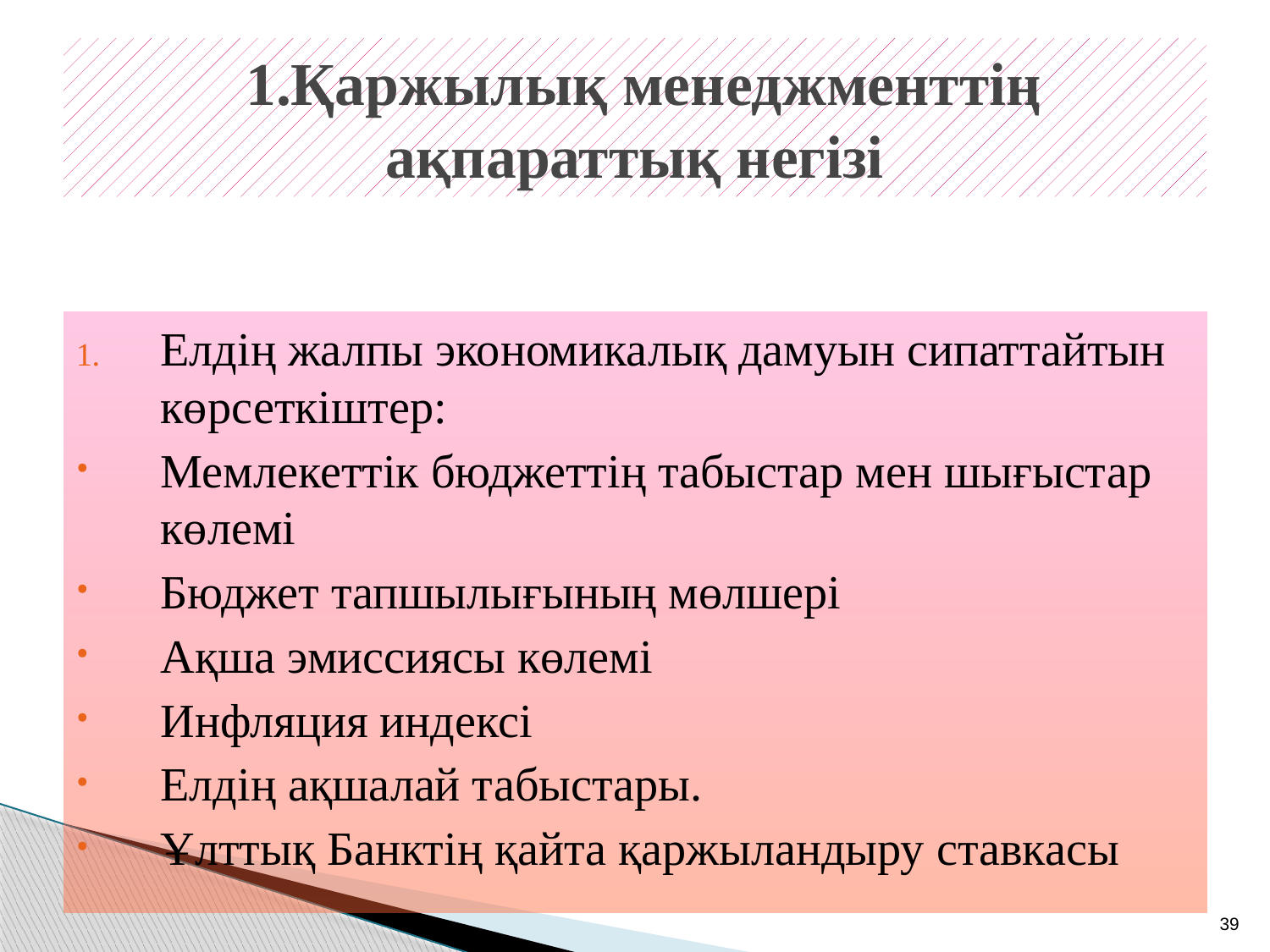

# 1.Қаржылық менеджменттің ақпараттық негізі
Елдің жалпы экономикалық дамуын сипаттайтын көрсеткіштер:
Мемлекеттік бюджеттің табыстар мен шығыстар көлемі
Бюджет тапшылығының мөлшері
Ақша эмиссиясы көлемі
Инфляция индексі
Елдің ақшалай табыстары.
Ұлттық Банктің қайта қаржыландыру ставкасы

39